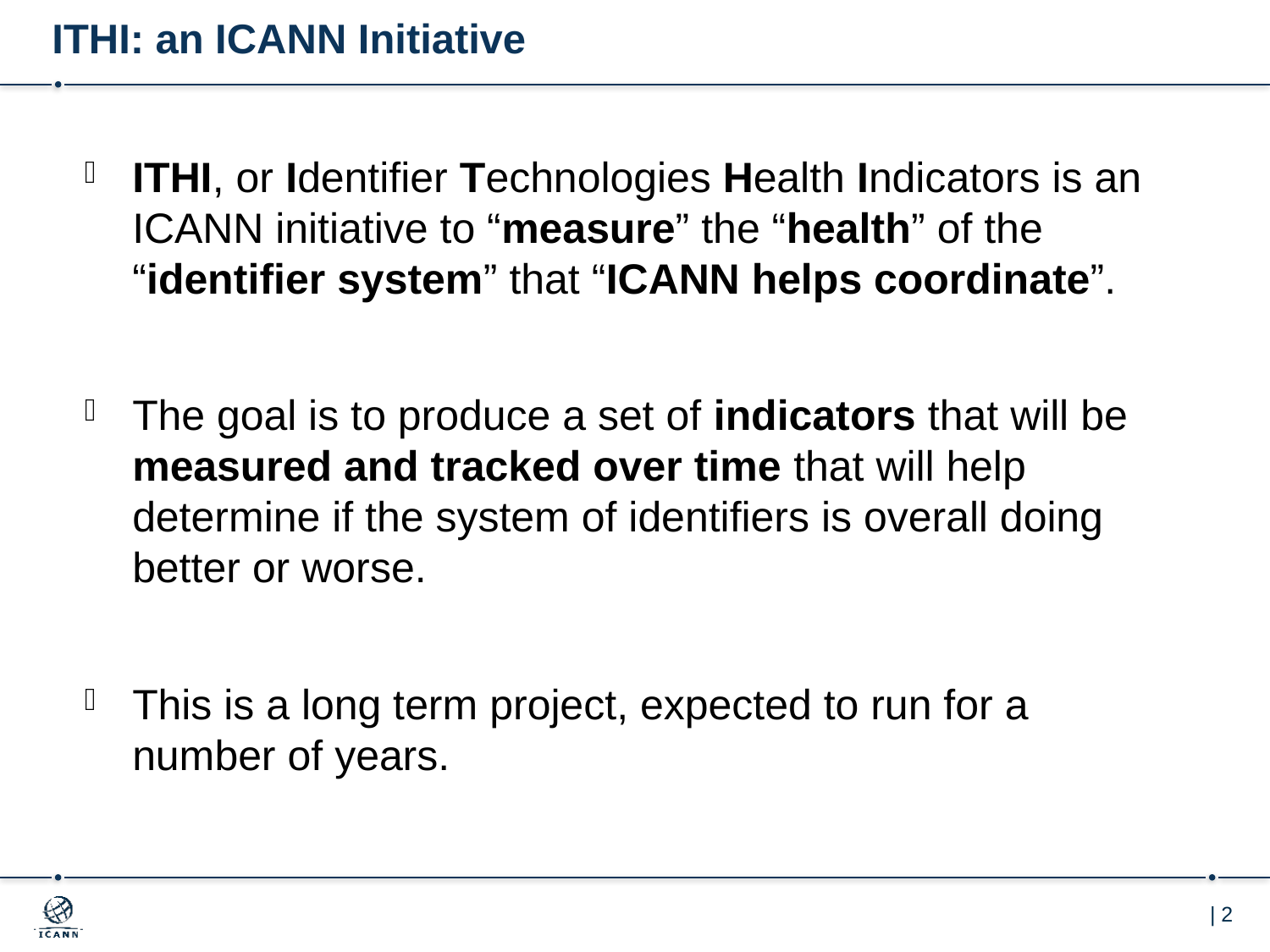

# ITHI: an ICANN Initiative
ITHI, or Identifier Technologies Health Indicators is an ICANN initiative to “measure” the “health” of the “identifier system” that “ICANN helps coordinate”.
The goal is to produce a set of indicators that will be measured and tracked over time that will help determine if the system of identifiers is overall doing better or worse.
This is a long term project, expected to run for a number of years.